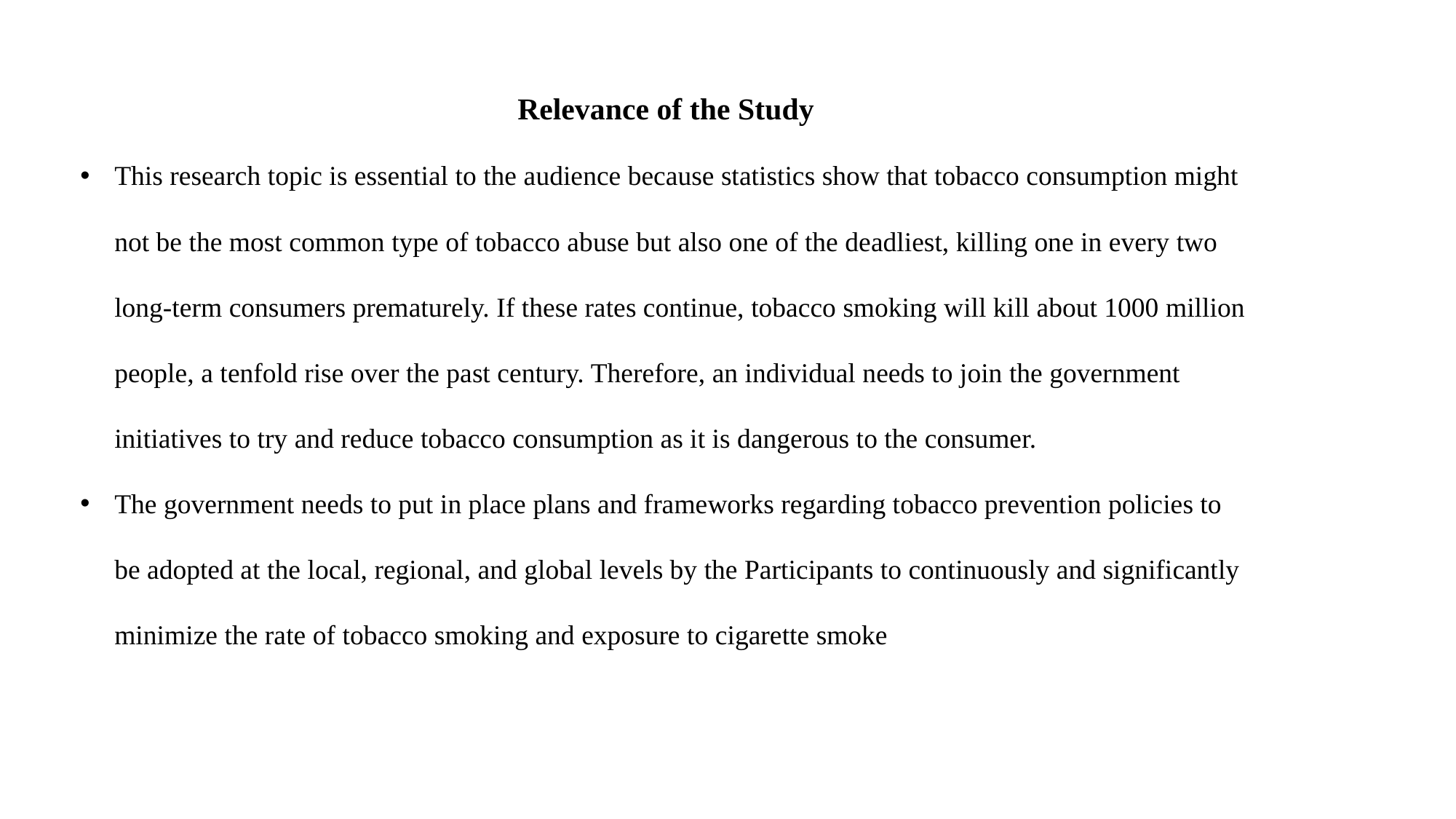

Relevance of the Study
This research topic is essential to the audience because statistics show that tobacco consumption might not be the most common type of tobacco abuse but also one of the deadliest, killing one in every two long-term consumers prematurely. If these rates continue, tobacco smoking will kill about 1000 million people, a tenfold rise over the past century. Therefore, an individual needs to join the government initiatives to try and reduce tobacco consumption as it is dangerous to the consumer.
The government needs to put in place plans and frameworks regarding tobacco prevention policies to be adopted at the local, regional, and global levels by the Participants to continuously and significantly minimize the rate of tobacco smoking and exposure to cigarette smoke